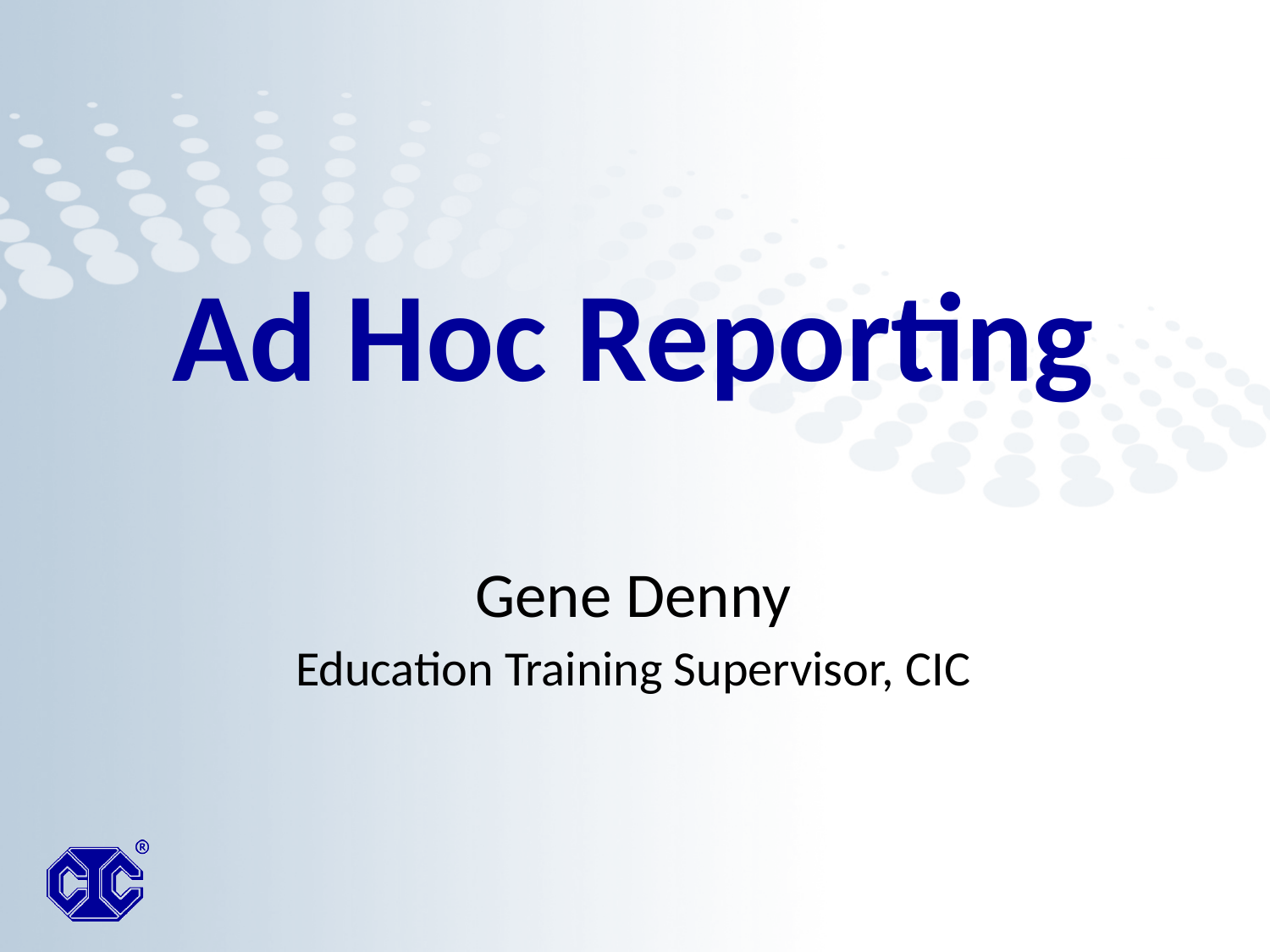

# Ad Hoc Reporting Gene Denny Education Training Supervisor, CIC